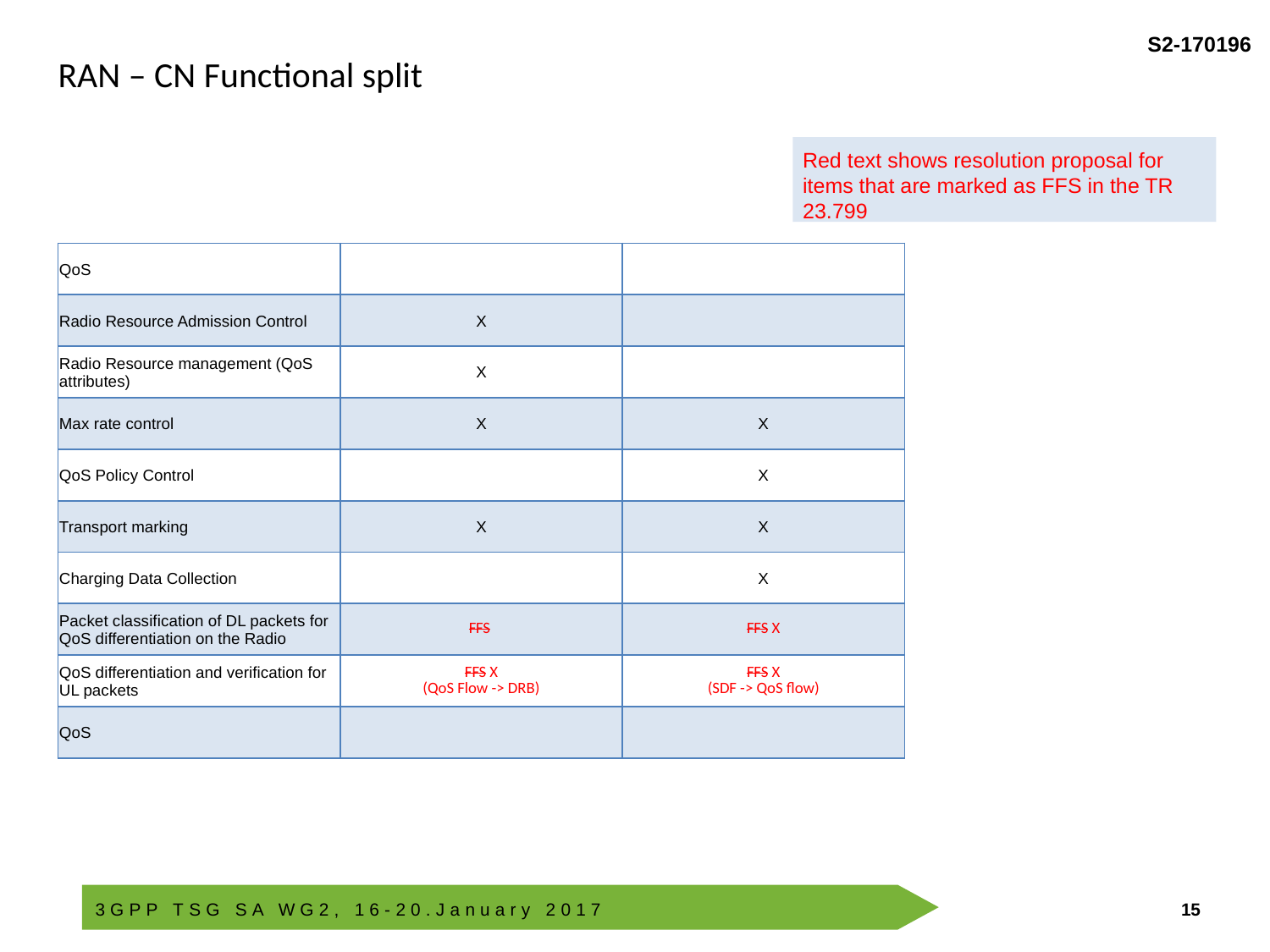

RAN – CN Functional split
Red text shows resolution proposal for items that are marked as FFS in the TR 23.799
| QoS |  |  |
| --- | --- | --- |
| Radio Resource Admission Control | X |  |
| Radio Resource management (QoS attributes) | X |  |
| Max rate control | X | X |
| QoS Policy Control |  | X |
| Transport marking | X | X |
| Charging Data Collection |  | X |
| Packet classification of DL packets for QoS differentiation on the Radio | FFS | FFS X |
| QoS differentiation and verification for UL packets | FFS X (QoS Flow -> DRB) | FFS X (SDF -> QoS flow) |
| QoS |  |  |